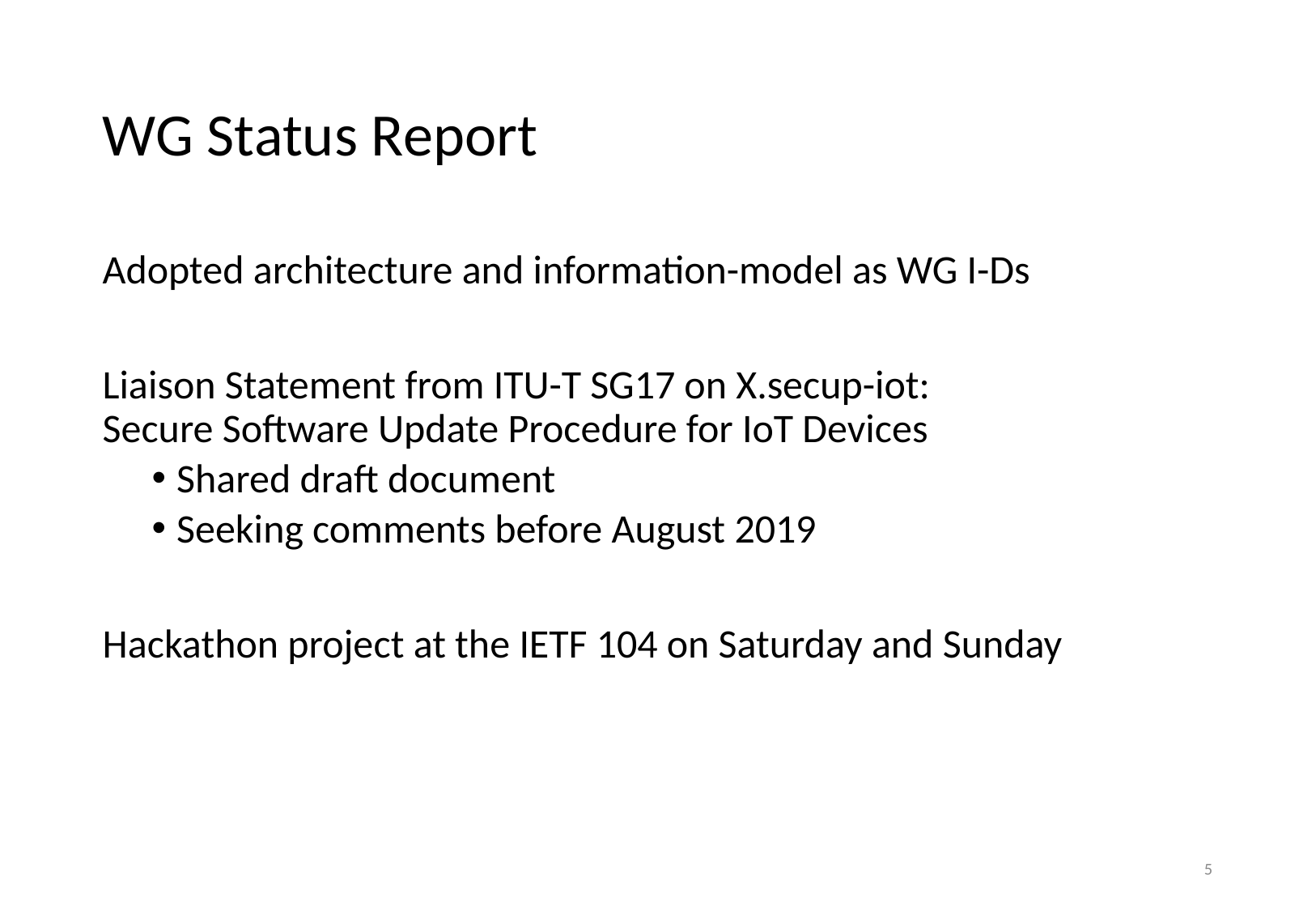

# WG Status Report
Adopted architecture and information-model as WG I-Ds

Liaison Statement from ITU-T SG17 on X.secup-iot:
Secure Software Update Procedure for IoT Devices
Shared draft document
Seeking comments before August 2019

Hackathon project at the IETF 104 on Saturday and Sunday
5